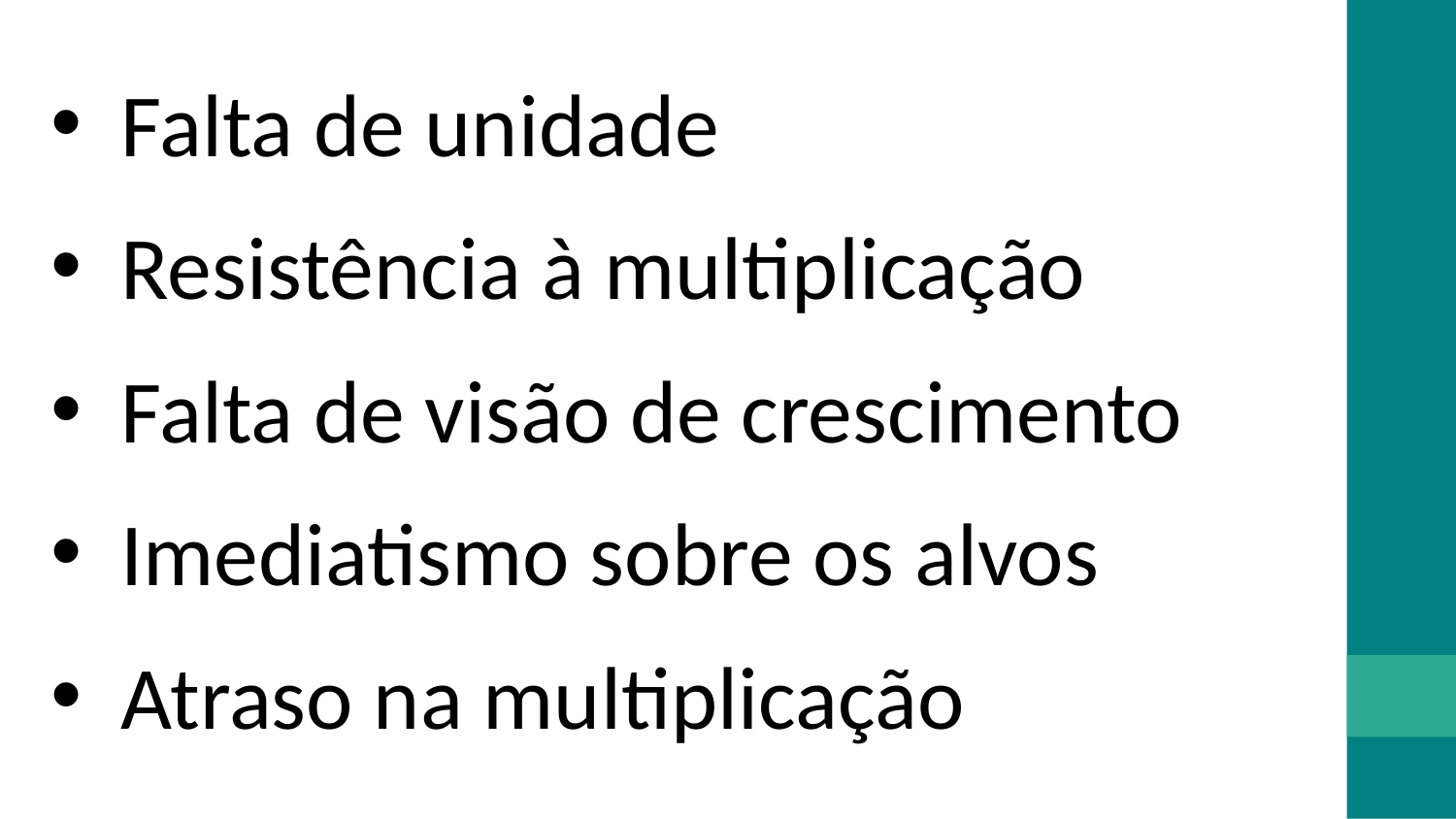

Falta de unidade
Resistência à multiplicação
Falta de visão de crescimento
Imediatismo sobre os alvos
Atraso na multiplicação